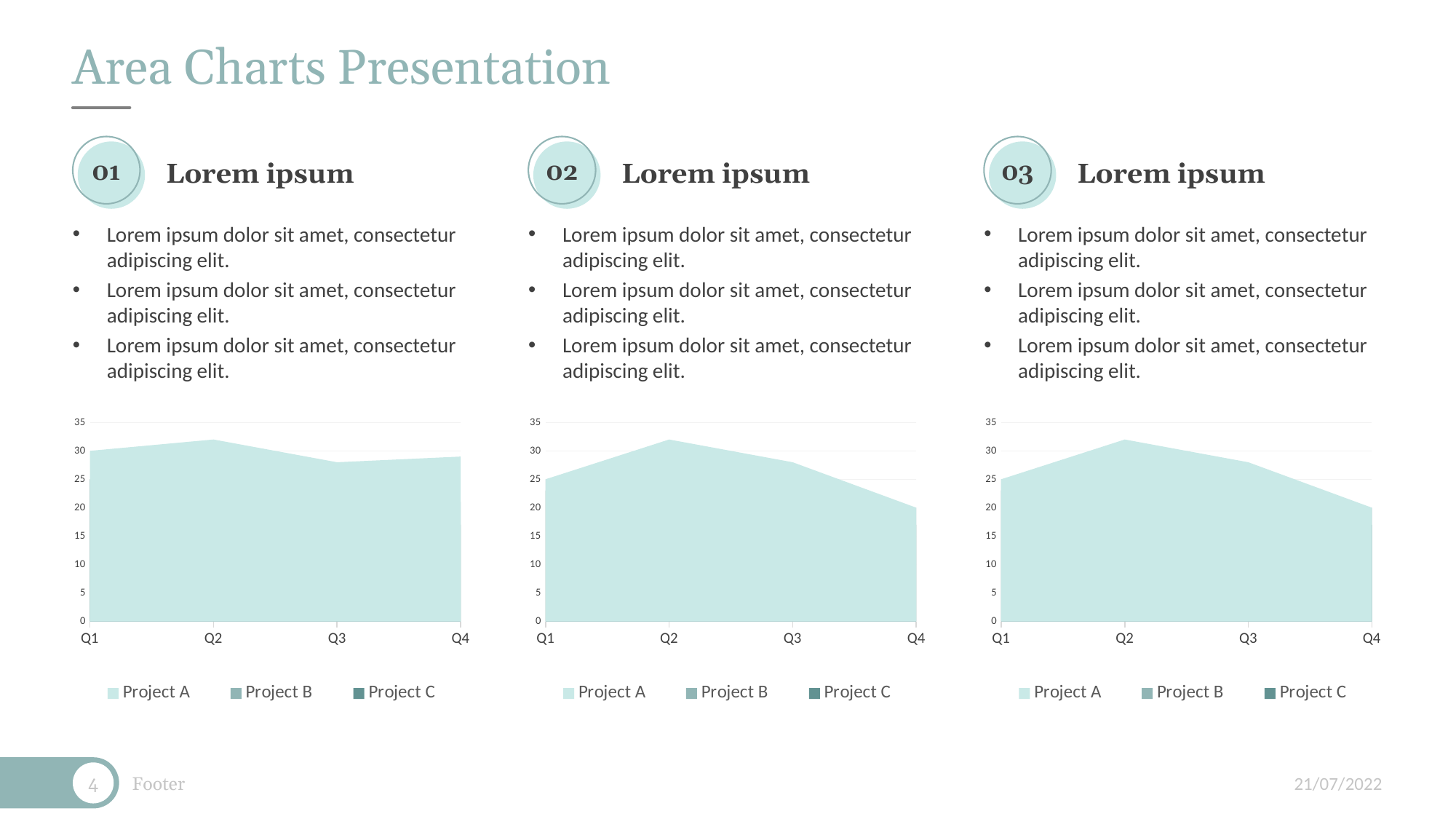

# Area Charts Presentation
01

02

03

Lorem ipsum
Lorem ipsum
Lorem ipsum
Lorem ipsum dolor sit amet, consectetur adipiscing elit.
Lorem ipsum dolor sit amet, consectetur adipiscing elit.
Lorem ipsum dolor sit amet, consectetur adipiscing elit.
Lorem ipsum dolor sit amet, consectetur adipiscing elit.
Lorem ipsum dolor sit amet, consectetur adipiscing elit.
Lorem ipsum dolor sit amet, consectetur adipiscing elit.
Lorem ipsum dolor sit amet, consectetur adipiscing elit.
Lorem ipsum dolor sit amet, consectetur adipiscing elit.
Lorem ipsum dolor sit amet, consectetur adipiscing elit.

### Chart

| Category | Project A | Project B | Project C |
|---|---|---|---|
| Q1 | 30.0 | 25.0 | 25.0 |
| Q2 | 32.0 | 28.0 | 27.0 |
| Q3 | 28.0 | 25.0 | 20.0 |
| Q4 | 29.0 | 21.0 | 17.0 |

### Chart

| Category | Project A | Project B | Project C |
|---|---|---|---|
| Q1 | 25.0 | 25.0 | 23.0 |
| Q2 | 32.0 | 28.0 | 24.0 |
| Q3 | 28.0 | 23.0 | 20.0 |
| Q4 | 20.0 | 20.0 | 17.0 |

### Chart

| Category | Project A | Project B | Project C |
|---|---|---|---|
| Q1 | 25.0 | 25.0 | 23.0 |
| Q2 | 32.0 | 28.0 | 24.0 |
| Q3 | 28.0 | 23.0 | 20.0 |
| Q4 | 20.0 | 20.0 | 17.0 |
4
Footer
21/07/2022